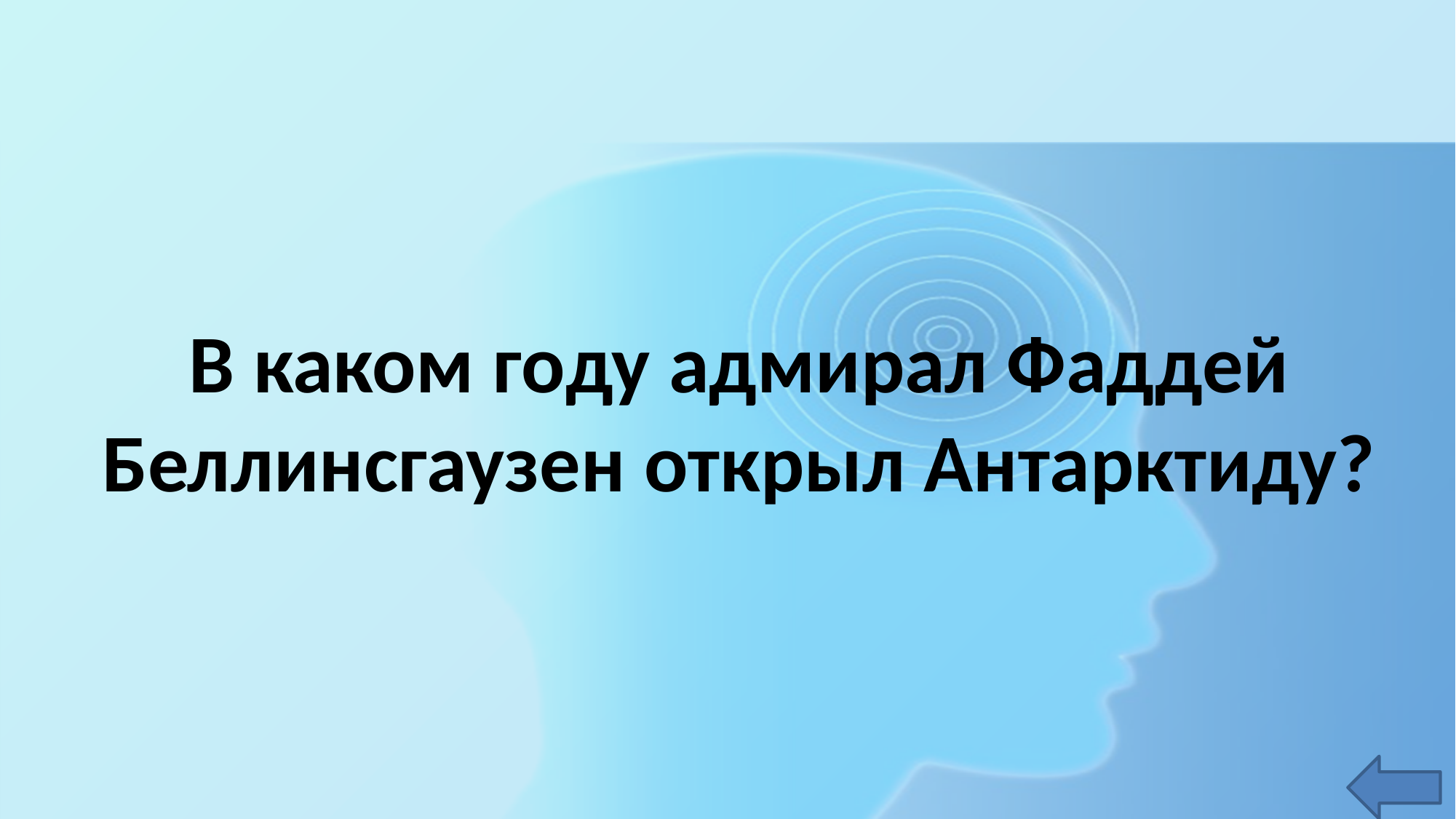

# В каком году адмирал Фаддей Беллинсгаузен открыл Антарктиду?